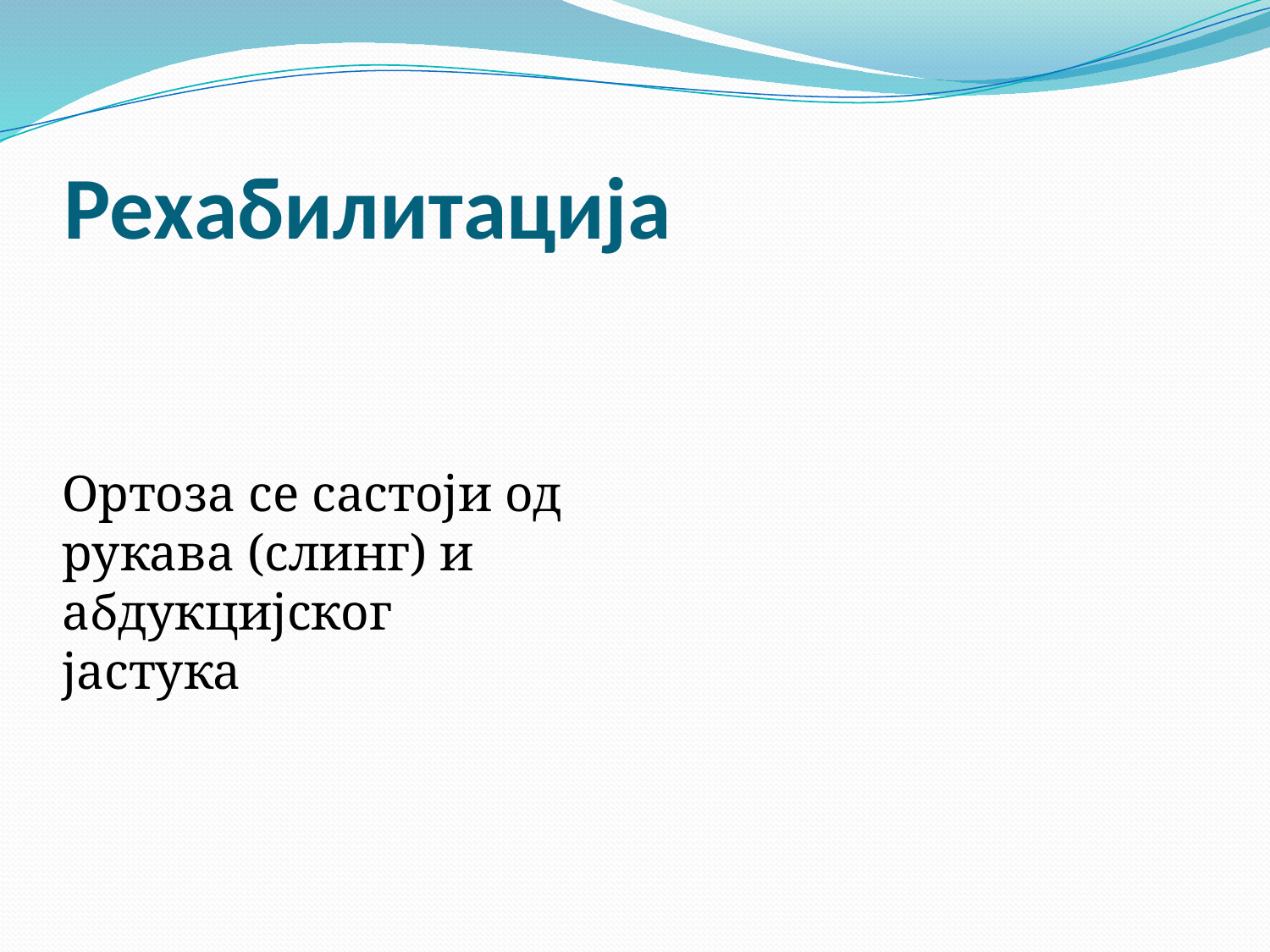

# Рехабилитација

Ортоза се састоји од рукава (слинг) и абдукцијског јастука